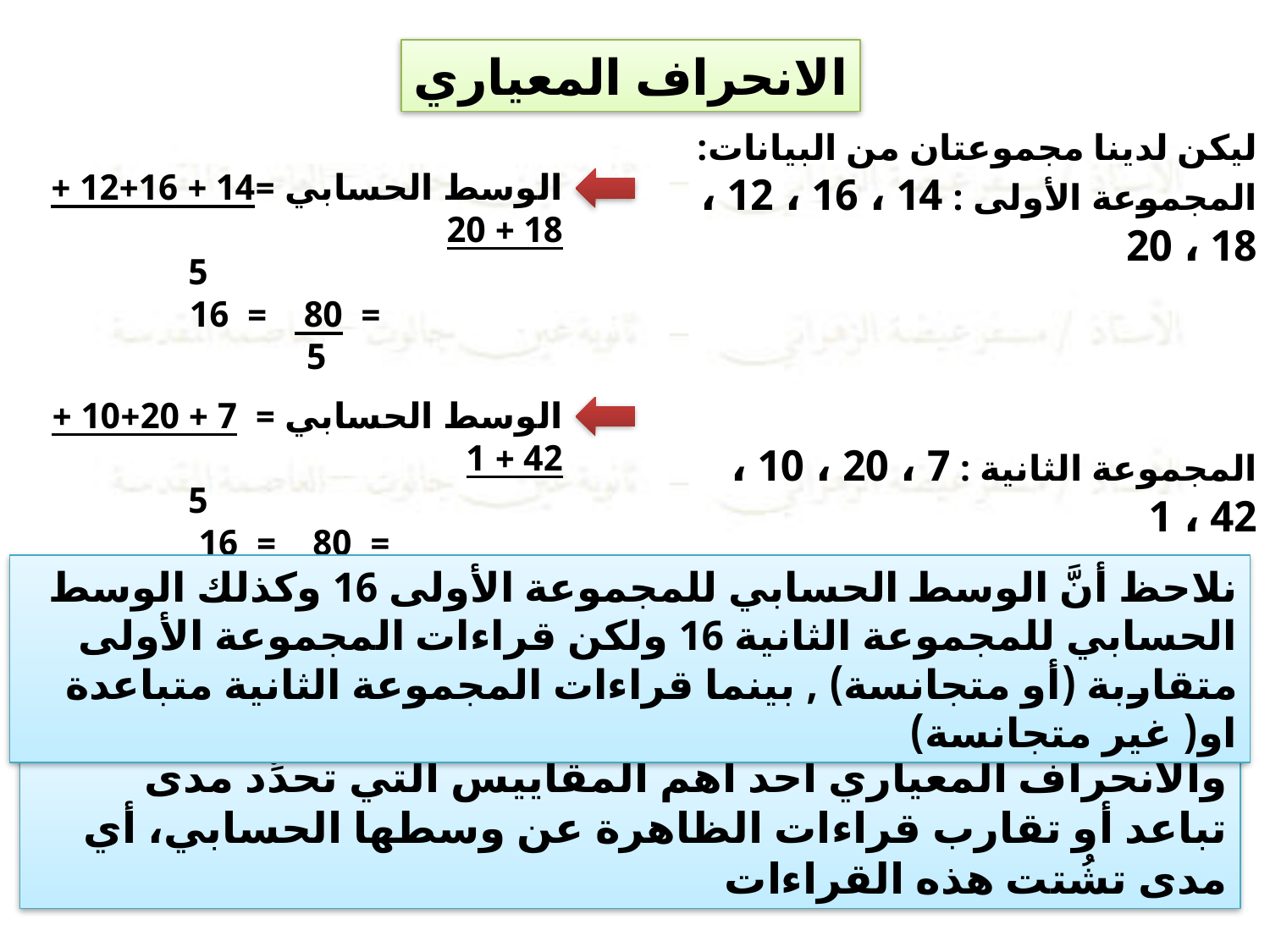

الانحراف المعياري
ليكن لدينا مجموعتان من البيانات:
المجموعة الأولى : 14 ، 16 ، 12 ، 18 ، 20

المجموعة الثانية : 7 ، 20 ، 10 ، 42 ، 1
الوسط الحسابي =14 + 16+12 + 18 + 20
                                       5
                    =  80    =  16
                          5

الوسط الحسابي =  7 + 20+10 + 42 + 1
                                       5
                   =  80    =  16
                        5

نلاحظ أنَّ الوسط الحسابي للمجموعة الأولى 16 وكذلك الوسط الحسابي للمجموعة الثانية 16 ولكن قراءات المجموعة الأولى متقاربة (أو متجانسة) , بينما قراءات المجموعة الثانية متباعدة او( غير متجانسة)
والانحراف المعياري أحد أهم المقاييس التي تحدِّد مدى تباعد أو تقارب قراءات الظاهرة عن وسطها الحسابي، أي مدى تشُتت هذه القراءات